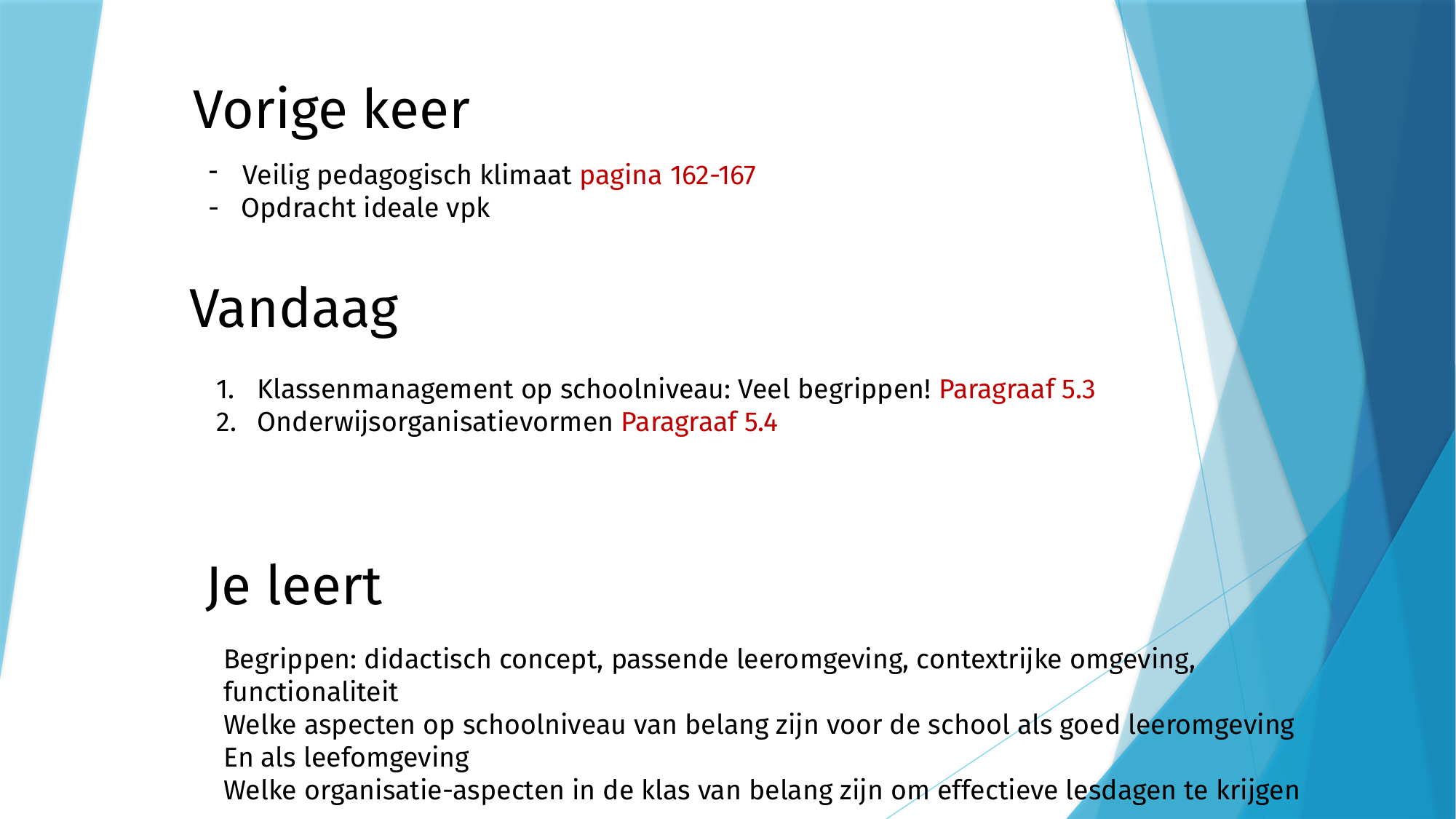

Vorige keer
Veilig pedagogisch klimaat pagina 162-167
-   Opdracht ideale vpk
Vandaag
Klassenmanagement op schoolniveau: Veel begrippen! Paragraaf 5.3
Onderwijsorganisatievormen Paragraaf 5.4
Je leert
Begrippen: didactisch concept, passende leeromgeving, contextrijke omgeving,
functionaliteit
Welke aspecten op schoolniveau van belang zijn voor de school als goed leeromgeving
En als leefomgeving
Welke organisatie-aspecten in de klas van belang zijn om effectieve lesdagen te krijgen